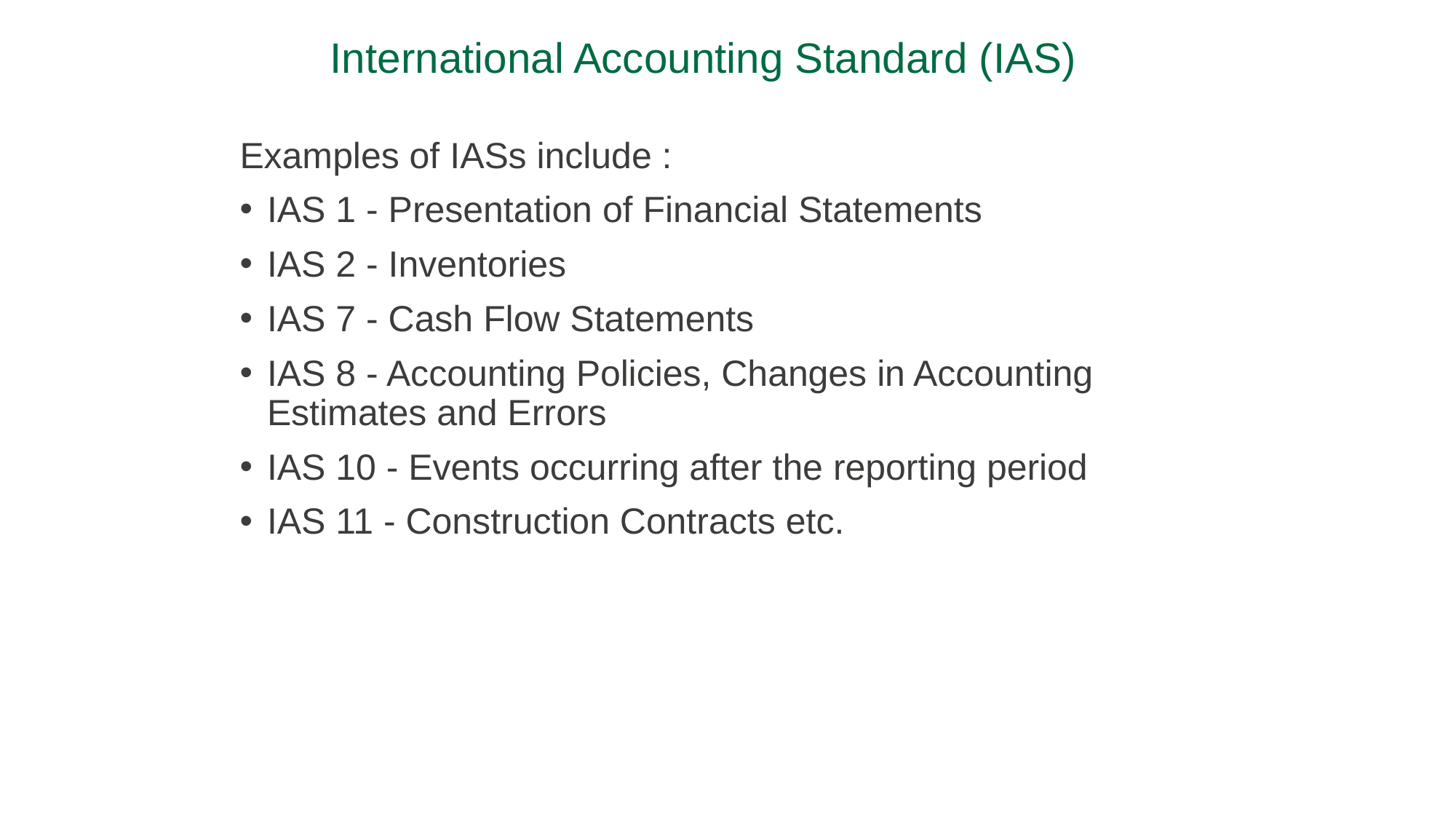

# International Accounting Standard (IAS)
Examples of IASs include :
IAS 1 - Presentation of Financial Statements
IAS 2 - Inventories
IAS 7 - Cash Flow Statements
IAS 8 - Accounting Policies, Changes in Accounting Estimates and Errors
IAS 10 - Events occurring after the reporting period
IAS 11 - Construction Contracts etc.